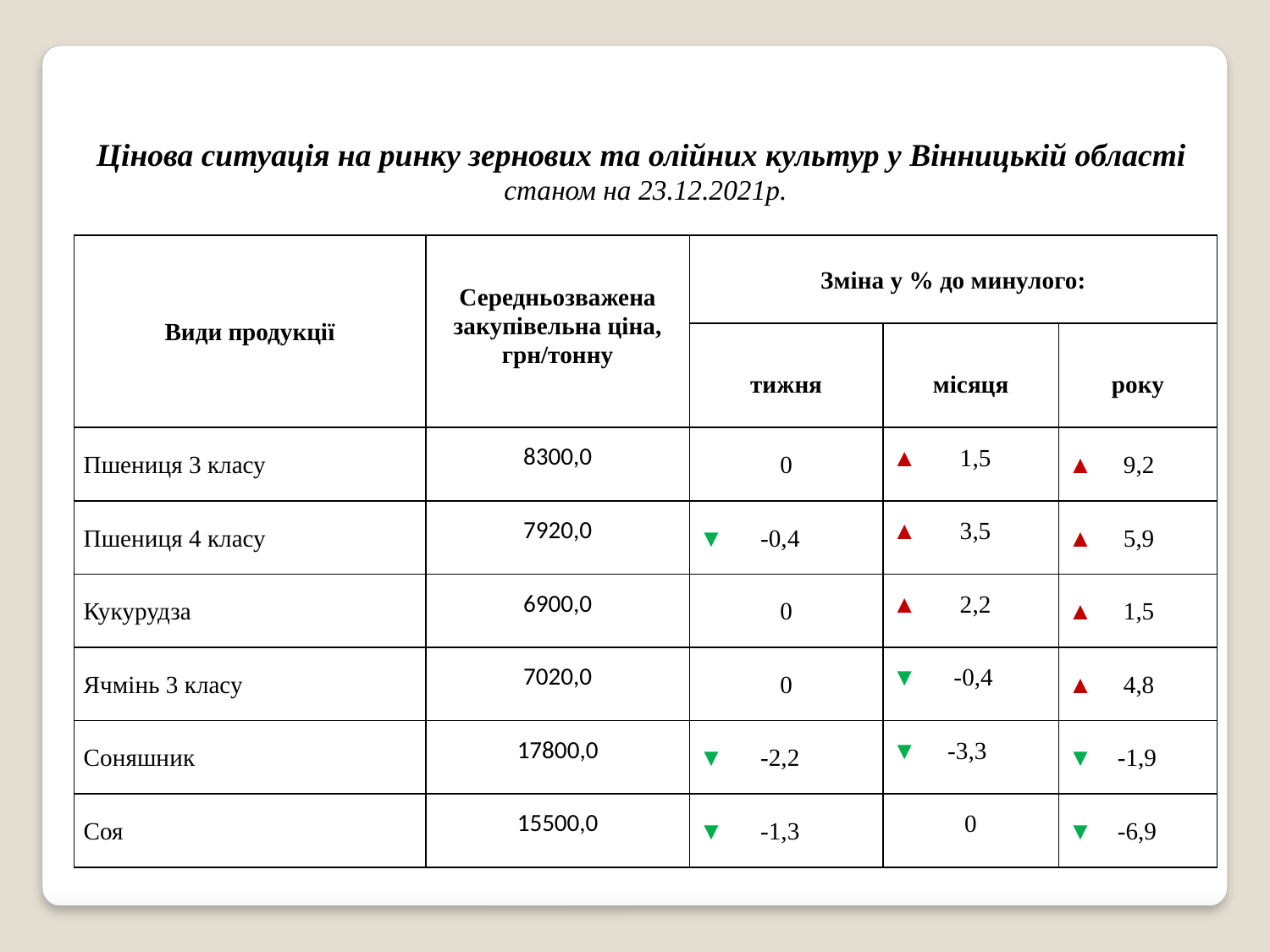

| Цінова ситуація на ринку зернових та олійних культур у Вінницькій області станом на 23.12.2021р. |  |  |  |  |
| --- | --- | --- | --- | --- |
| Види продукції | Середньозважена закупівельна ціна, грн/тонну | Зміна у % до минулого: |  |  |
|  |  | тижня | місяця | року |
| Пшениця 3 класу | 8300,0 | 0 | ▲ 1,5 | ▲ 9,2 |
| Пшениця 4 класу | 7920,0 | ▼ -0,4 | ▲ 3,5 | ▲ 5,9 |
| Кукурудза | 6900,0 | 0 | ▲ 2,2 | ▲ 1,5 |
| Ячмінь 3 класу | 7020,0 | 0 | ▼ -0,4 | ▲ 4,8 |
| Соняшник | 17800,0 | ▼ -2,2 | ▼ -3,3 | ▼ -1,9 |
| Соя | 15500,0 | ▼ -1,3 | 0 | ▼ -6,9 |